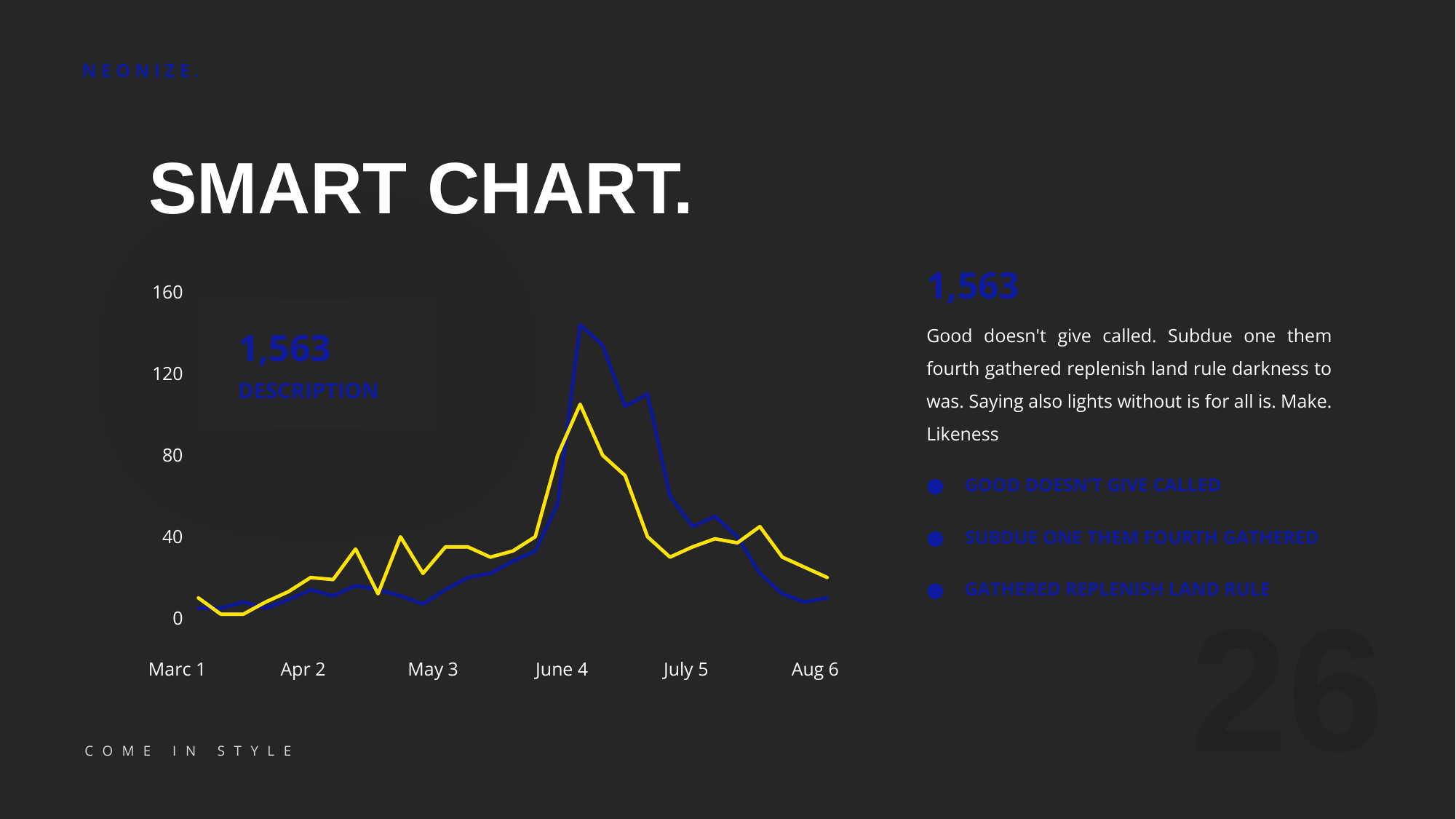

# SMART CHART.
1,563

### Chart

| Category | Category A | Category A Fill | Category B | Category B Fill |
|---|---|---|---|---|
| 42268 | 5.0 | 5.0 | 10.0 | 10.0 |
| 42269 | 5.0 | 5.0 | 2.0 | 2.0 |
| 42270 | 8.0 | 8.0 | 2.0 | 2.0 |
| 42271 | 5.0 | 5.0 | 8.0 | 8.0 |
| 42272 | 9.0 | 9.0 | 13.0 | 13.0 |
| 42273 | 14.0 | 14.0 | 20.0 | 20.0 |
| 42274 | 11.0 | 11.0 | 19.0 | 19.0 |
| 42275 | 16.0 | 16.0 | 34.0 | 34.0 |
| 42276 | 14.0 | 14.0 | 12.0 | 12.0 |
| 42277 | 11.0 | 11.0 | 40.0 | 40.0 |
| 42278 | 7.0 | 7.0 | 22.0 | 22.0 |
| 42279 | 14.0 | 14.0 | 35.0 | 35.0 |
| 42280 | 20.0 | 20.0 | 35.0 | 35.0 |
| 42281 | 22.0 | 22.0 | 30.0 | 30.0 |
| 42282 | 28.0 | 28.0 | 33.0 | 33.0 |
| 42283 | 33.0 | 33.0 | 40.0 | 40.0 |
| 42284 | 56.0 | 56.0 | 80.0 | 80.0 |
| 42285 | 144.0 | 144.0 | 105.0 | 105.0 |
| 42286 | 134.0 | 134.0 | 80.0 | 80.0 |
| 42287 | 104.0 | 104.0 | 70.0 | 70.0 |
| 42288 | 110.0 | 110.0 | 40.0 | 40.0 |
| 42289 | 60.0 | 60.0 | 30.0 | 30.0 |
| 42290 | 45.0 | 45.0 | 35.0 | 35.0 |
| 42291 | 50.0 | 50.0 | 39.0 | 39.0 |
| 42292 | 40.0 | 40.0 | 37.0 | 37.0 |
| 42293 | 22.0 | 22.0 | 45.0 | 45.0 |
| 42294 | 12.0 | 12.0 | 30.0 | 30.0 |
| 42295 | 8.0 | 8.0 | 25.0 | 25.0 |
| 42296 | 10.0 | 10.0 | 20.0 | 20.0 |
Marc 1
Apr 2
May 3
June 4
July 5
Aug 6

Good doesn't give called. Subdue one them fourth gathered replenish land rule darkness to was. Saying also lights without is for all is. Make. Likeness
1,563
DESCRIPTION
GOOD DOESN’T GIVE CALLED

SUBDUE ONE THEM FOURTH GATHERED

GATHERED REPLENISH LAND RULE